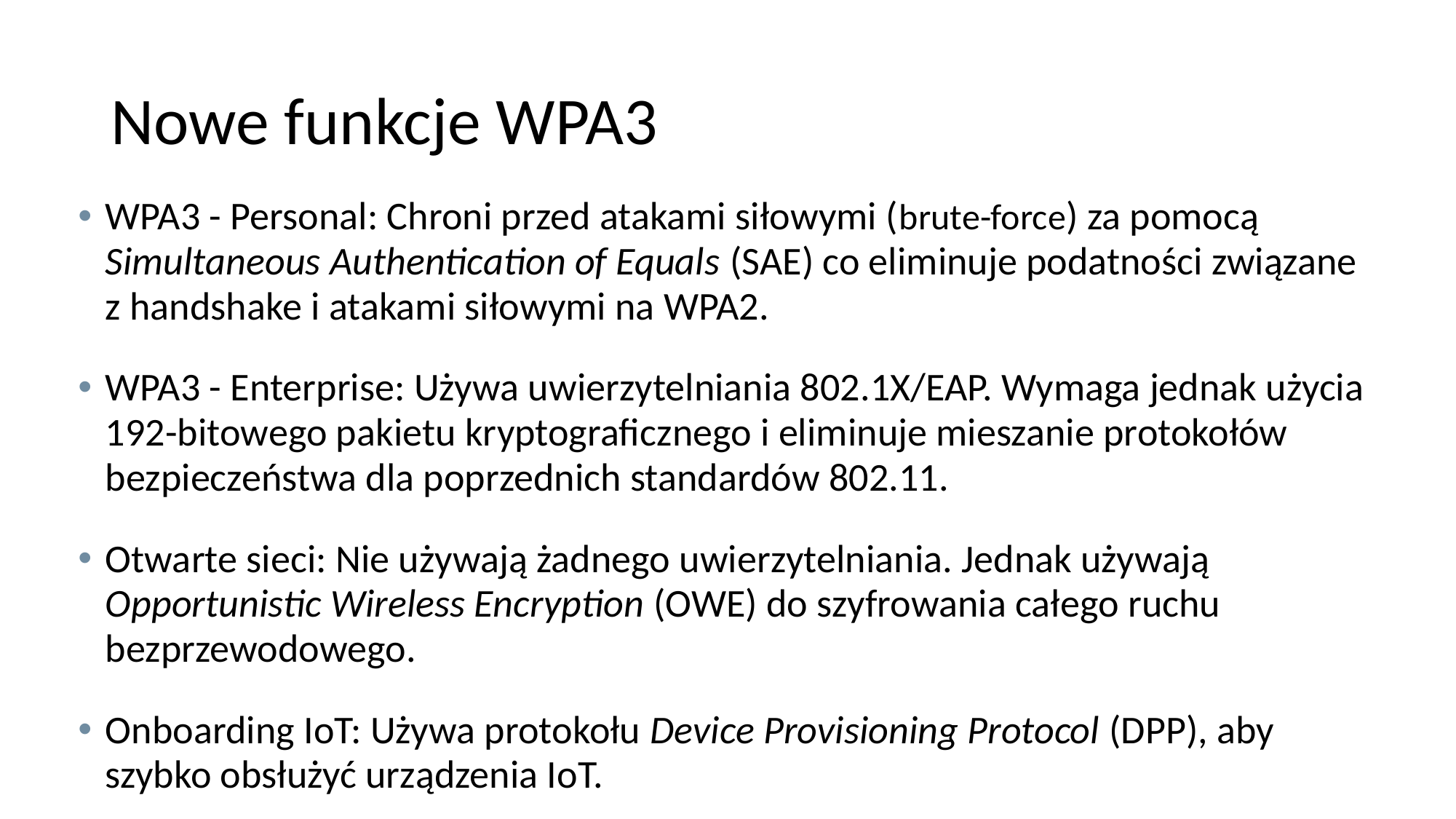

# Nowe funkcje WPA3
WPA3 - Personal: Chroni przed atakami siłowymi (brute-force) za pomocą Simultaneous Authentication of Equals (SAE) co eliminuje podatności związane z handshake i atakami siłowymi na WPA2.
WPA3 - Enterprise: Używa uwierzytelniania 802.1X/EAP. Wymaga jednak użycia 192-bitowego pakietu kryptograficznego i eliminuje mieszanie protokołów bezpieczeństwa dla poprzednich standardów 802.11.
Otwarte sieci: Nie używają żadnego uwierzytelniania. Jednak używają Opportunistic Wireless Encryption (OWE) do szyfrowania całego ruchu bezprzewodowego.
Onboarding IoT: Używa protokołu Device Provisioning Protocol (DPP), aby szybko obsłużyć urządzenia IoT.